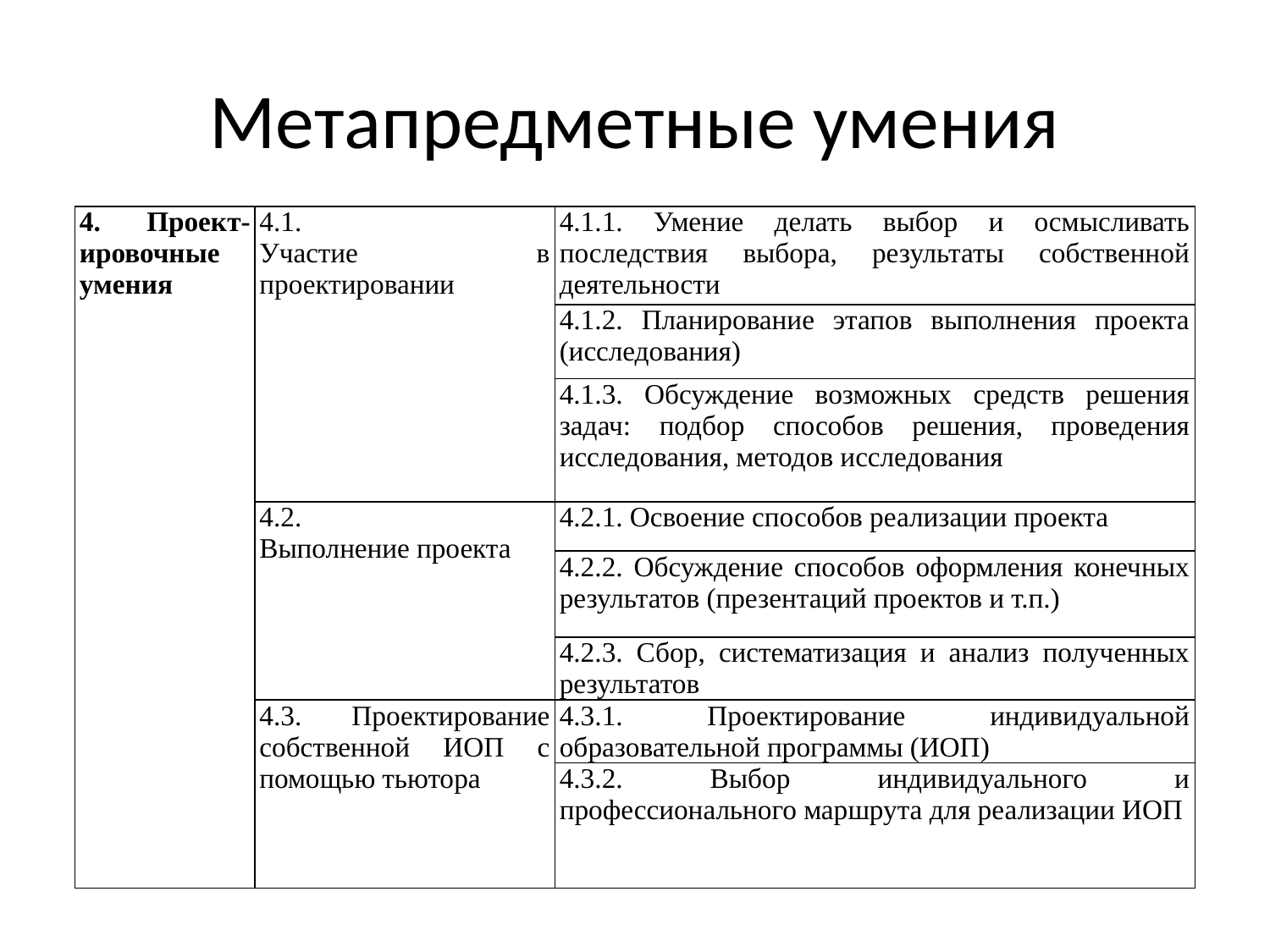

# Метапредметные умения
| 4. Проект-ировочные умения | 4.1. Участие в проектировании | 4.1.1. Умение делать выбор и осмысливать последствия выбора, результаты собственной деятельности |
| --- | --- | --- |
|  |  | 4.1.2. Планирование этапов выполнения проекта (исследования) |
|  |  | 4.1.3. Обсуждение возможных средств решения задач: подбор способов решения, проведения исследования, методов исследования |
|  | 4.2. Выполнение проекта | 4.2.1. Освоение способов реализации проекта |
|  |  | 4.2.2. Обсуждение способов оформления конечных результатов (презентаций проектов и т.п.) |
|  |  | 4.2.3. Сбор, систематизация и анализ полученных результатов |
|  | 4.3. Проектирование собственной ИОП с помощью тьютора | 4.3.1. Проектирование индивидуальной образовательной программы (ИОП) |
|  |  | 4.3.2. Выбор индивидуального и профессионального маршрута для реализации ИОП |